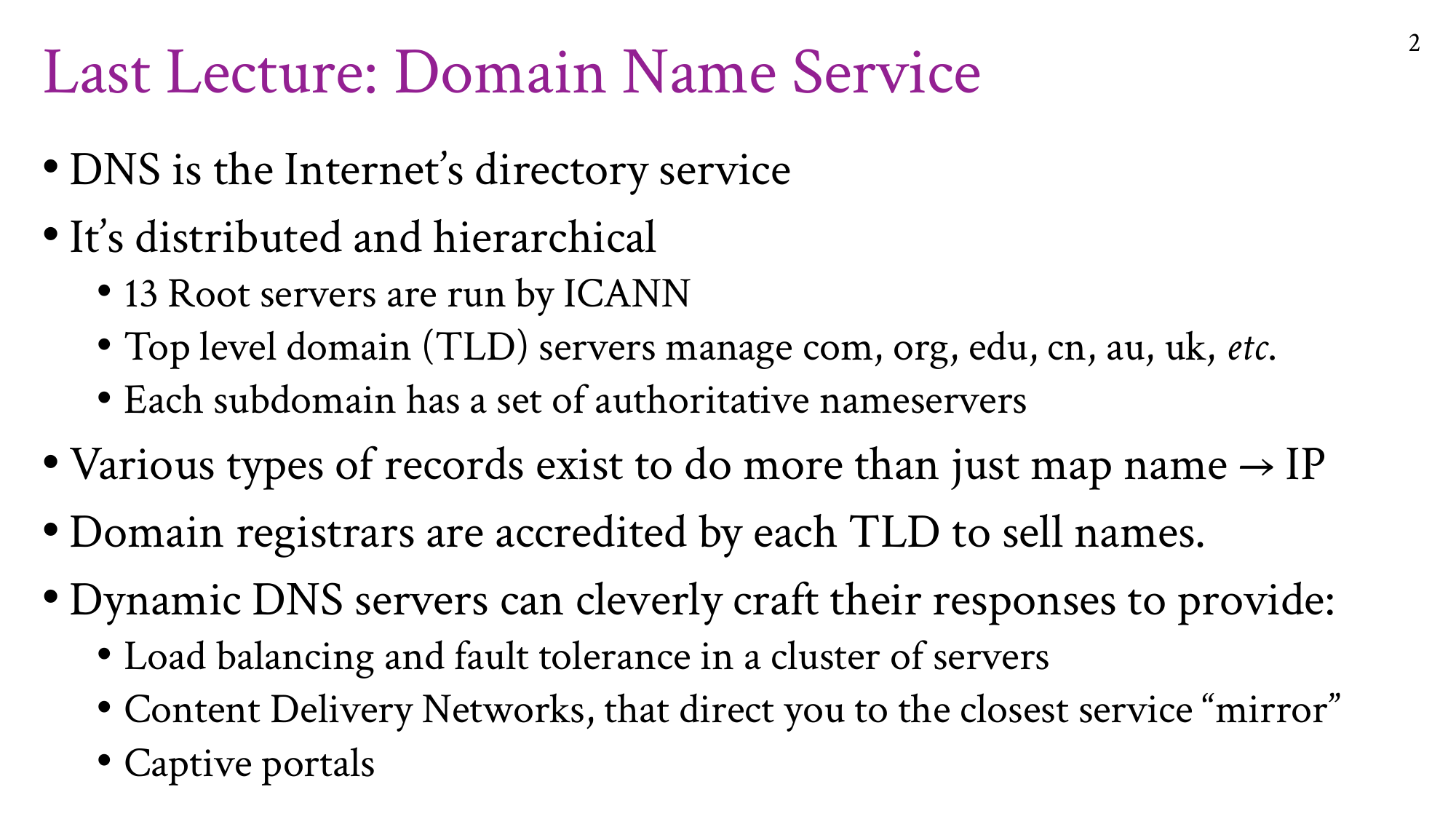

# Last Lecture: Domain Name Service
DNS is the Internet’s directory service
It’s distributed and hierarchical
13 Root servers are run by ICANN
Top level domain (TLD) servers manage com, org, edu, cn, au, uk, etc.
Each subdomain has a set of authoritative nameservers
Various types of records exist to do more than just map name → IP
Domain registrars are accredited by each TLD to sell names.
Dynamic DNS servers can cleverly craft their responses to provide:
Load balancing and fault tolerance in a cluster of servers
Content Delivery Networks, that direct you to the closest service “mirror”
Captive portals